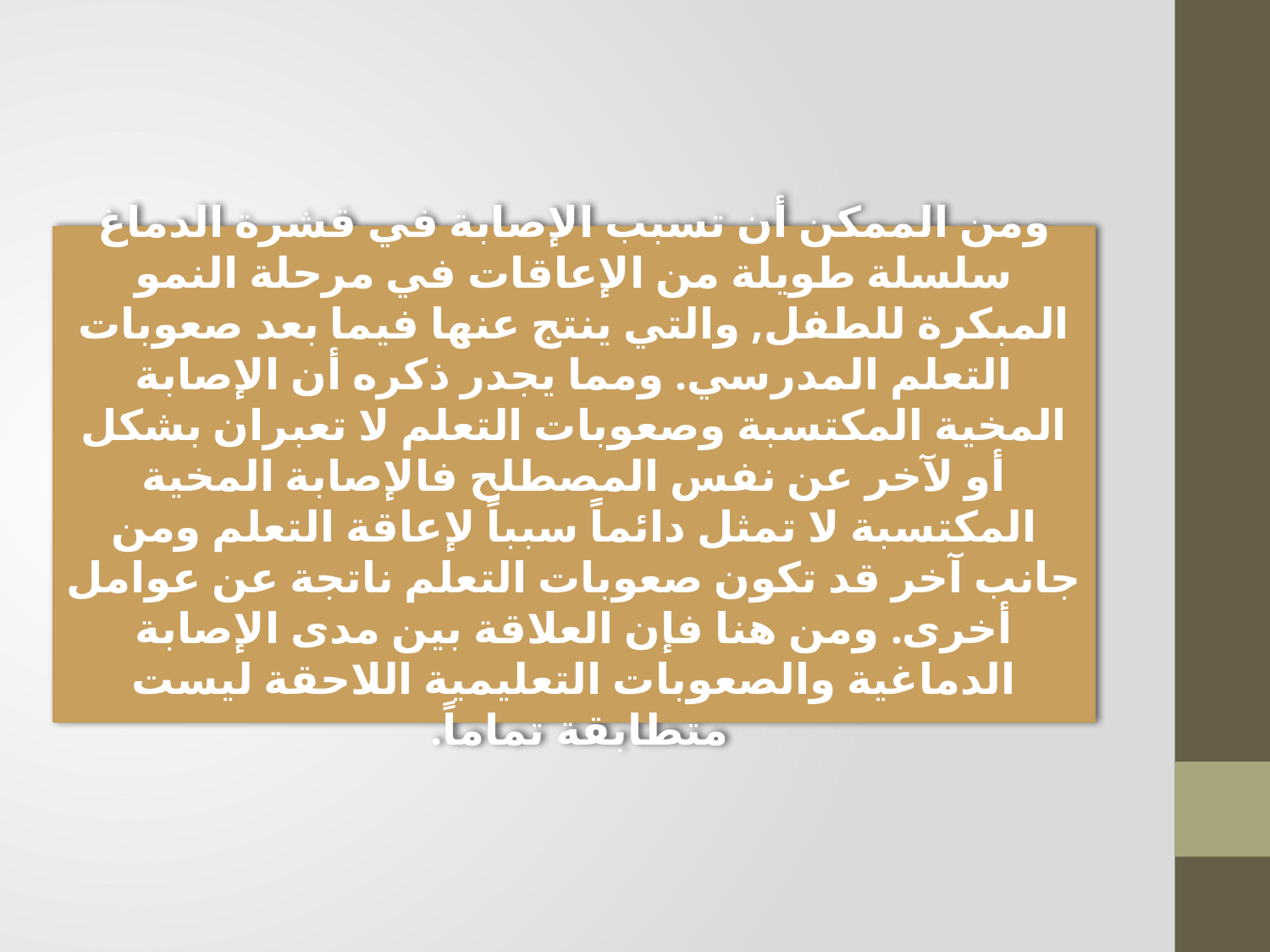

ومن الممكن أن تسبب الإصابة في قشرة الدماغ سلسلة طويلة من الإعاقات في مرحلة النمو المبكرة للطفل, والتي ينتج عنها فيما بعد صعوبات التعلم المدرسي. ومما يجدر ذكره أن الإصابة المخية المكتسبة وصعوبات التعلم لا تعبران بشكل أو لآخر عن نفس المصطلح فالإصابة المخية المكتسبة لا تمثل دائماً سبباً لإعاقة التعلم ومن جانب آخر قد تكون صعوبات التعلم ناتجة عن عوامل أخرى. ومن هنا فإن العلاقة بين مدى الإصابة الدماغية والصعوبات التعليمية اللاحقة ليست متطابقة تماماً.